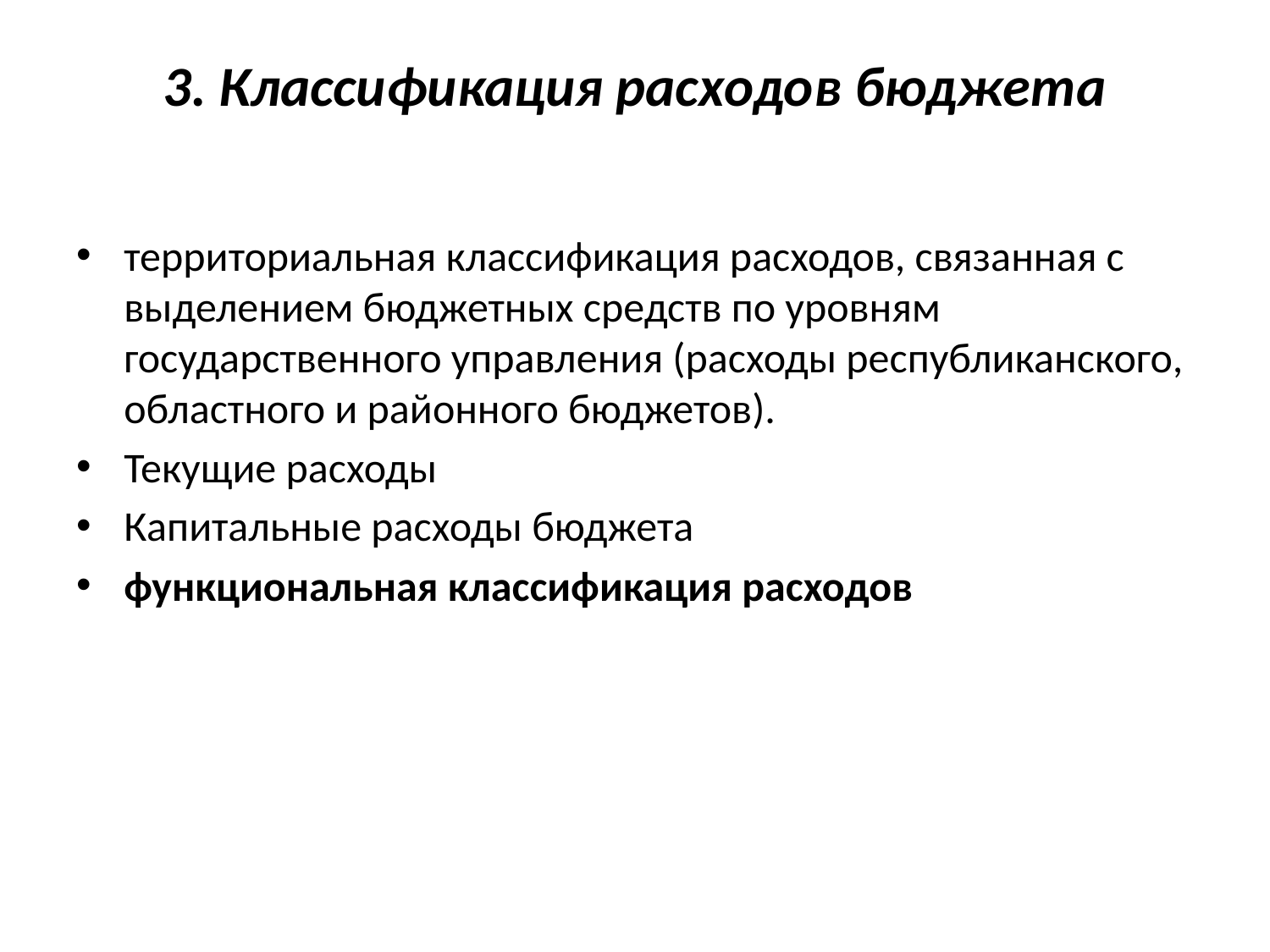

# 3. Классификация расходов бюджета
территориальная классификация расходов, связанная с выделением бюджетных средств по уровням государственного управления (расходы республиканского, областного и районного бюджетов).
Текущие расходы
Капитальные расходы бюджета
функциональная классификация расходов